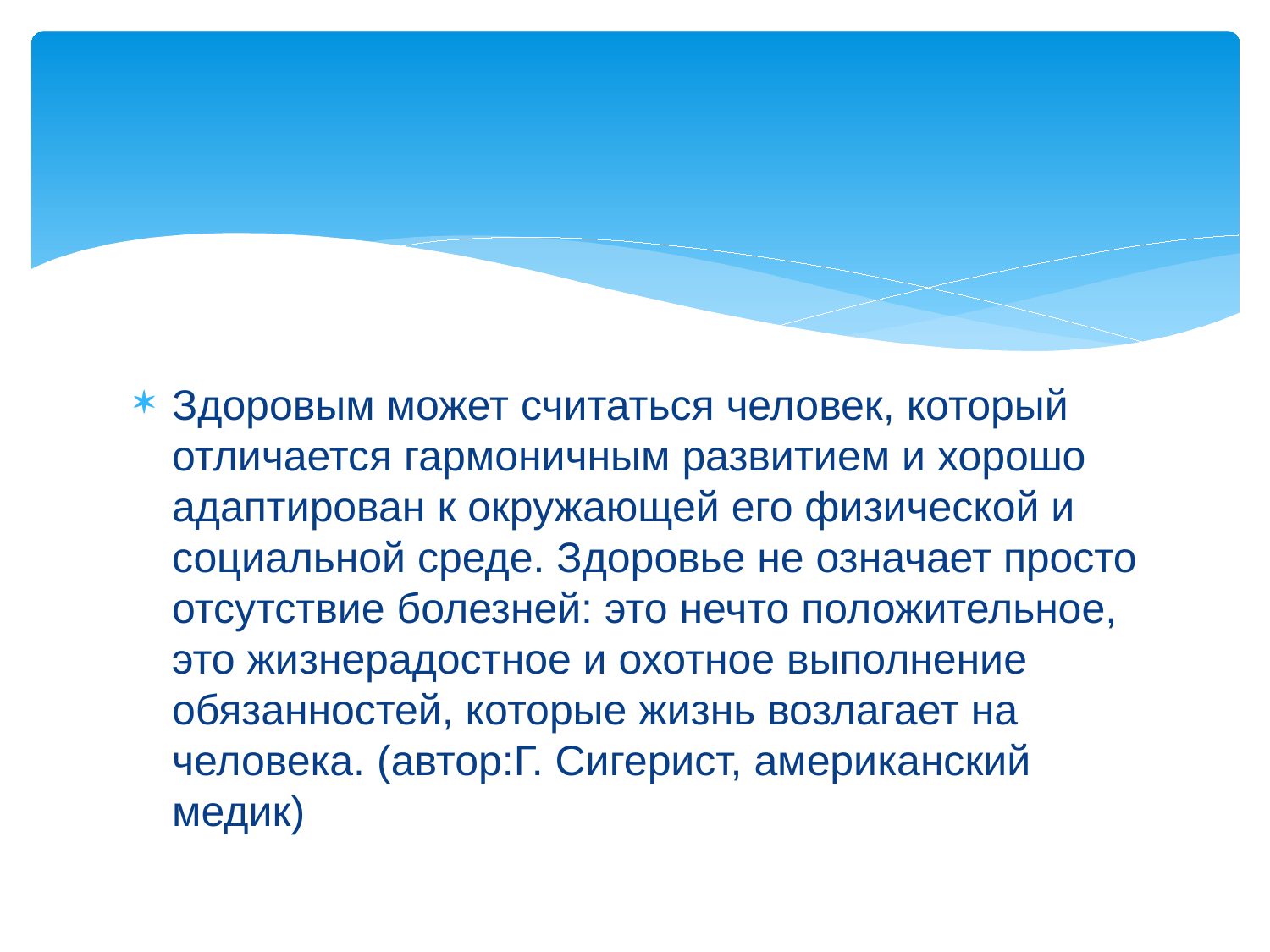

#
Здоровым может считаться человек, который отличается гармоничным развитием и хорошо адаптирован к окружающей его физической и социальной среде. Здоровье не означает просто отсутствие болезней: это нечто положительное, это жизнерадостное и охотное выполнение обязанностей, которые жизнь возлагает на человека. (автор:Г. Сигерист, американский медик)